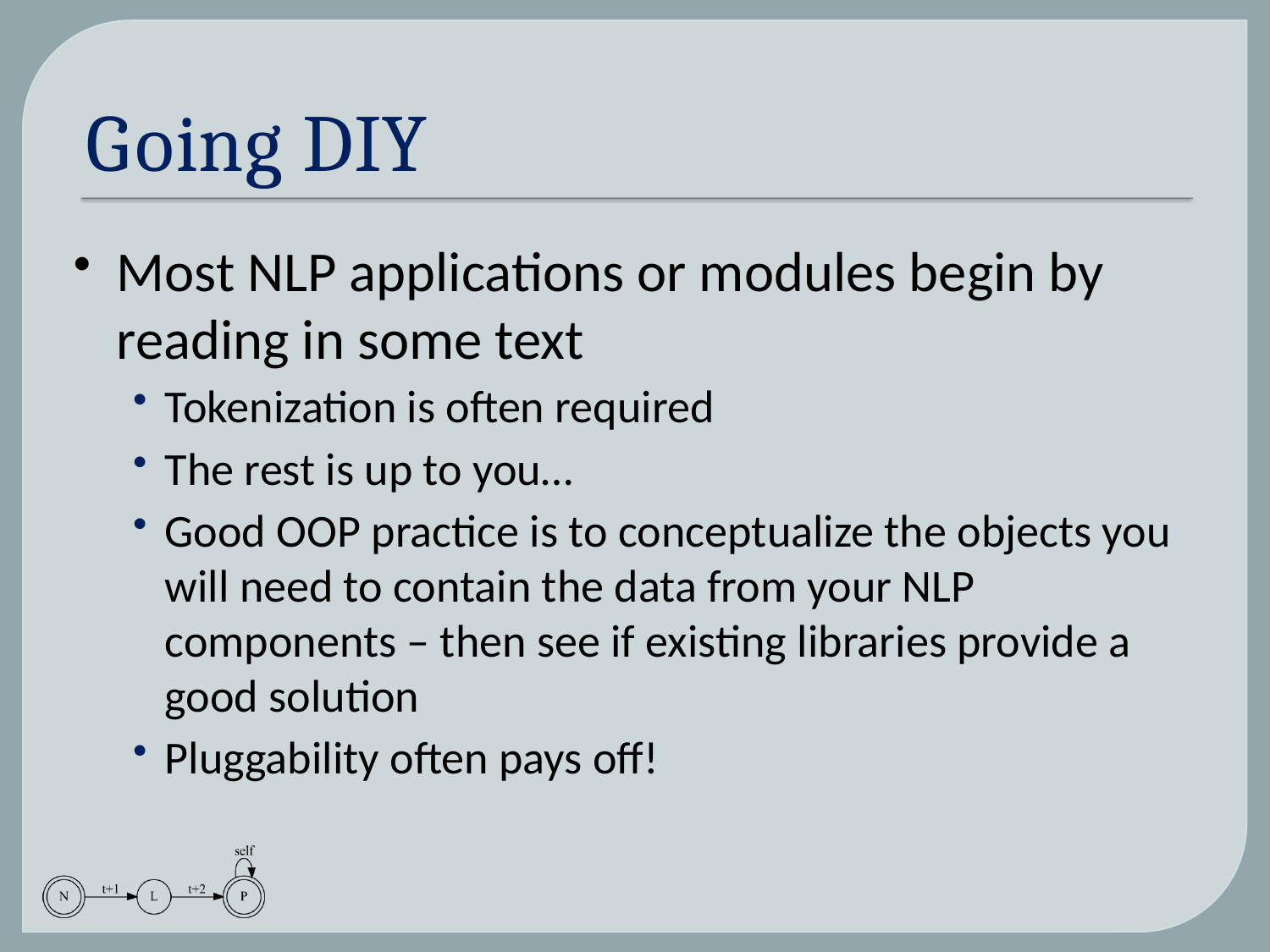

# Going DIY
Most NLP applications or modules begin by reading in some text
Tokenization is often required
The rest is up to you…
Good OOP practice is to conceptualize the objects you will need to contain the data from your NLP components – then see if existing libraries provide a good solution
Pluggability often pays off!